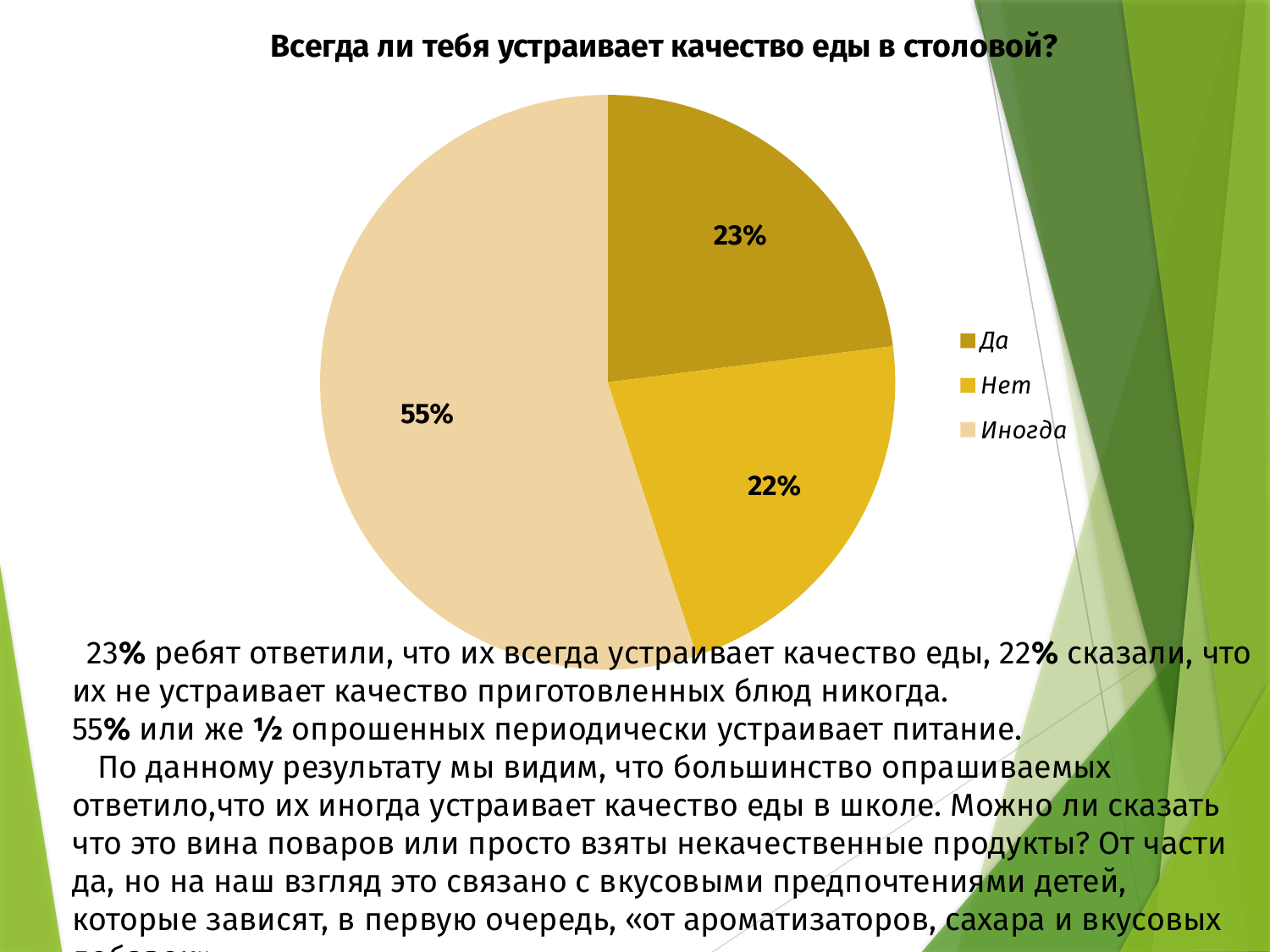

### Chart:

| Category | Всегда ли тебя устраивает качество еды в столовой? |
|---|---|
| Да | 0.23 |
| Нет | 0.22 |
| Иногда | 0.55 |
  23% ребят ответили, что их всегда устраивает качество еды, 22% сказали, что их не устраивает качество приготовленных блюд никогда.
55% или же ½ опрошенных периодически устраивает питание.
   По данному результату мы видим, что большинство опрашиваемых ответило,что их иногда устраивает качество еды в школе. Можно ли сказать что это вина поваров или просто взяты некачественные продукты? От части да, но на наш взгляд это связано с вкусовыми предпочтениями детей, которые зависят, в первую очередь, «от ароматизаторов, сахара и вкусовых добавок»